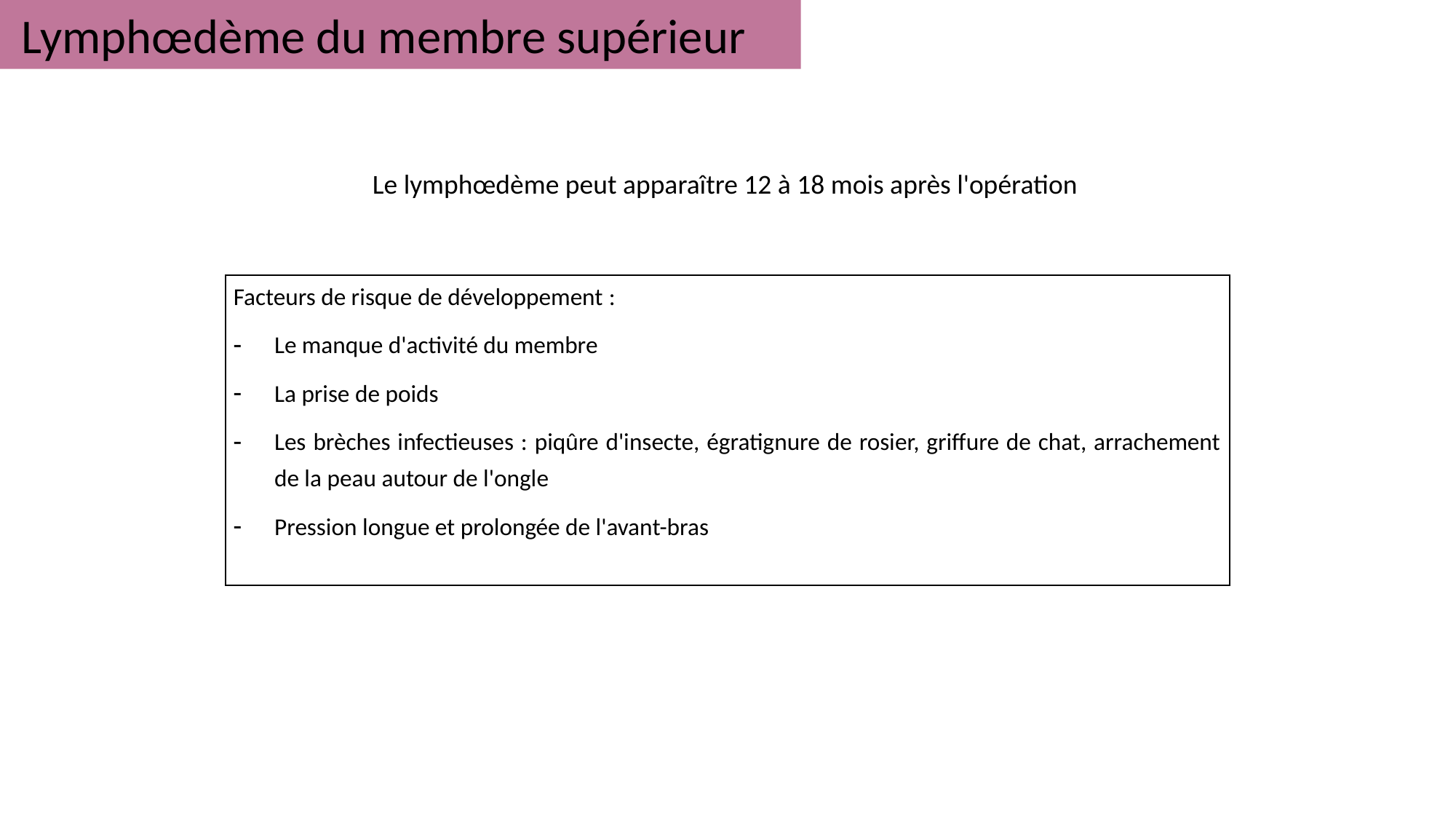

Lymphœdème du membre supérieur
Le lymphœdème peut apparaître 12 à 18 mois après l'opération
| Facteurs de risque de développement : Le manque d'activité du membre La prise de poids Les brèches infectieuses : piqûre d'insecte, égratignure de rosier, griffure de chat, arrachement de la peau autour de l'ongle Pression longue et prolongée de l'avant-bras |
| --- |